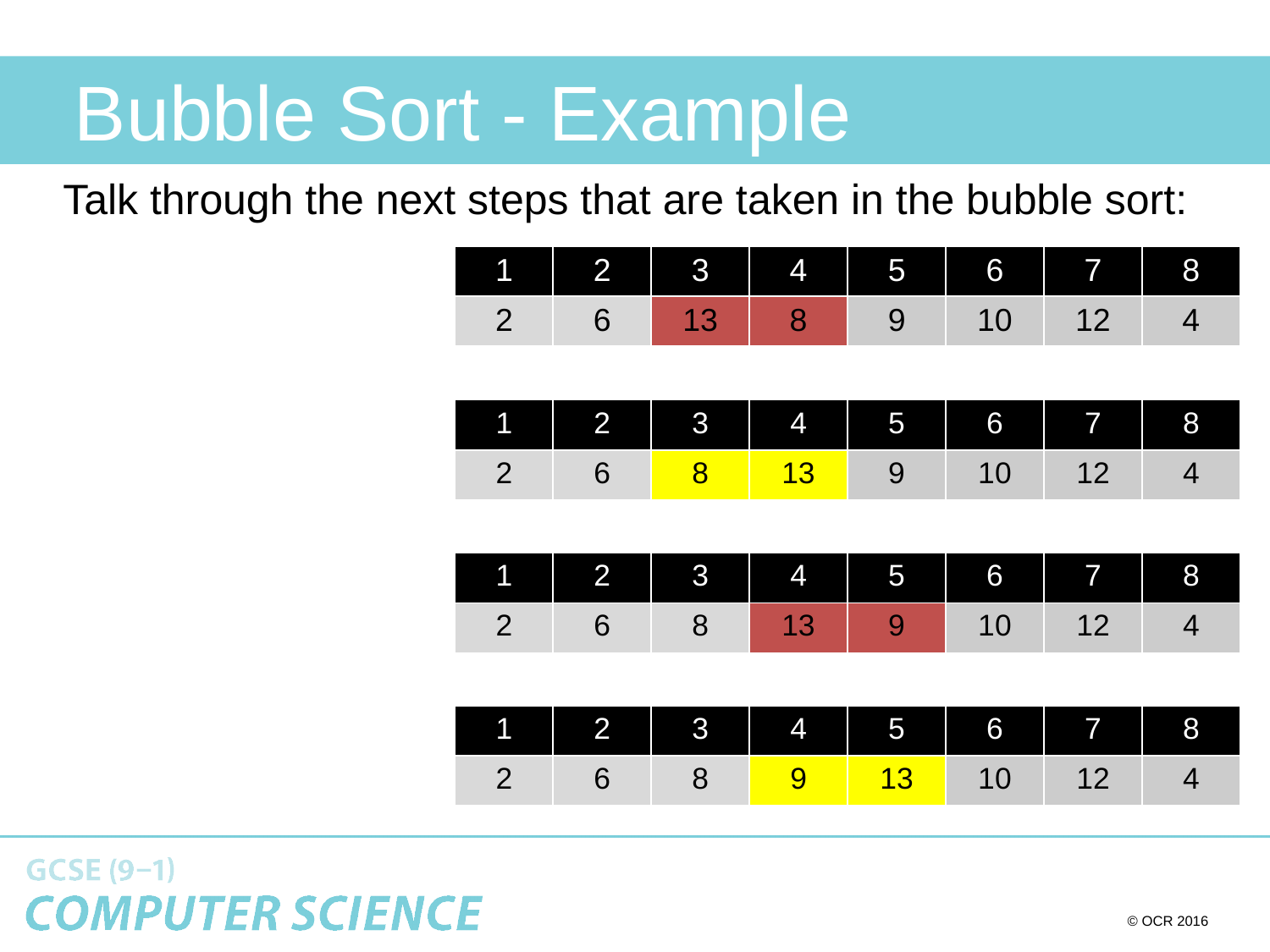

# Bubble Sort - Example
Talk through the next steps that are taken in the bubble sort:
| 1 | 2 | 3 | 4 | 5 | 6 | 7 | 8 |
| --- | --- | --- | --- | --- | --- | --- | --- |
| 2 | 6 | 13 | 8 | 9 | 10 | 12 | 4 |
| 1 | 2 | 3 | 4 | 5 | 6 | 7 | 8 |
| --- | --- | --- | --- | --- | --- | --- | --- |
| 2 | 6 | 8 | 13 | 9 | 10 | 12 | 4 |
| 1 | 2 | 3 | 4 | 5 | 6 | 7 | 8 |
| --- | --- | --- | --- | --- | --- | --- | --- |
| 2 | 6 | 8 | 13 | 9 | 10 | 12 | 4 |
| 1 | 2 | 3 | 4 | 5 | 6 | 7 | 8 |
| --- | --- | --- | --- | --- | --- | --- | --- |
| 2 | 6 | 8 | 9 | 13 | 10 | 12 | 4 |